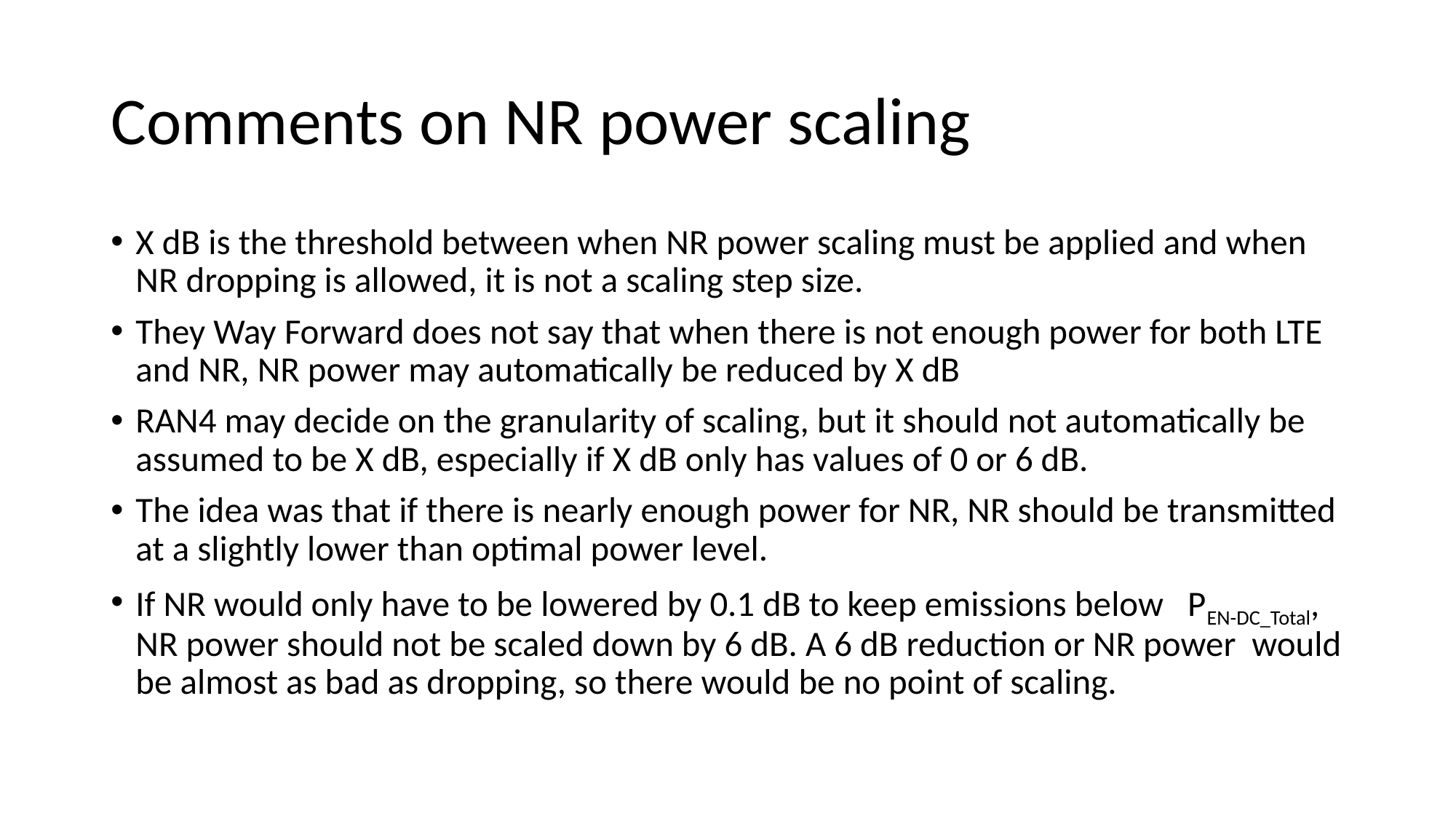

# Comments on NR power scaling
X dB is the threshold between when NR power scaling must be applied and when NR dropping is allowed, it is not a scaling step size.
They Way Forward does not say that when there is not enough power for both LTE and NR, NR power may automatically be reduced by X dB
RAN4 may decide on the granularity of scaling, but it should not automatically be assumed to be X dB, especially if X dB only has values of 0 or 6 dB.
The idea was that if there is nearly enough power for NR, NR should be transmitted at a slightly lower than optimal power level.
If NR would only have to be lowered by 0.1 dB to keep emissions below   PEN-DC_Total, NR power should not be scaled down by 6 dB. A 6 dB reduction or NR power  would be almost as bad as dropping, so there would be no point of scaling.